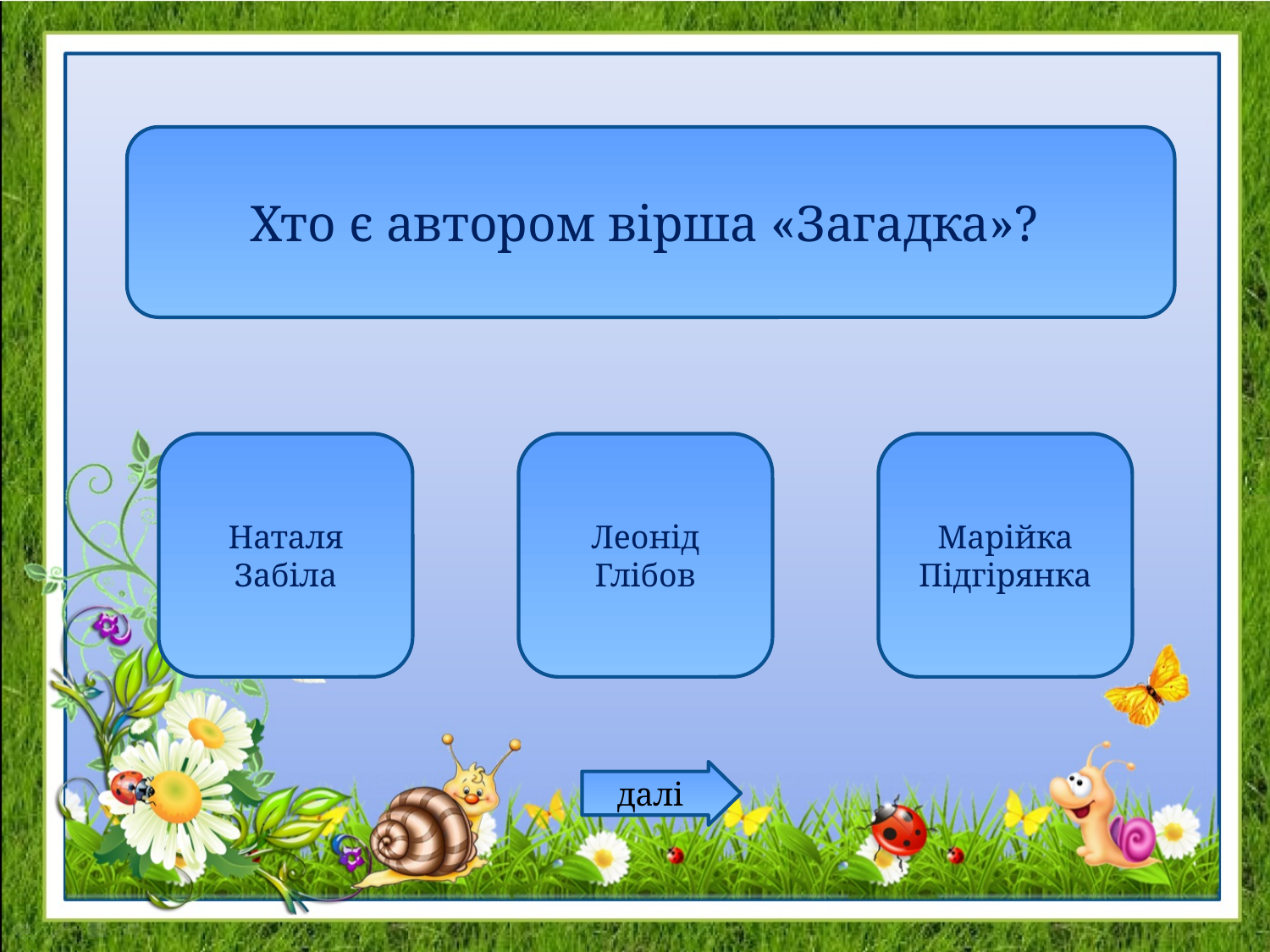

Хто є автором вірша «Загадка»?
Наталя Забіла
Леонід Глібов
Марійка Підгірянка
далі